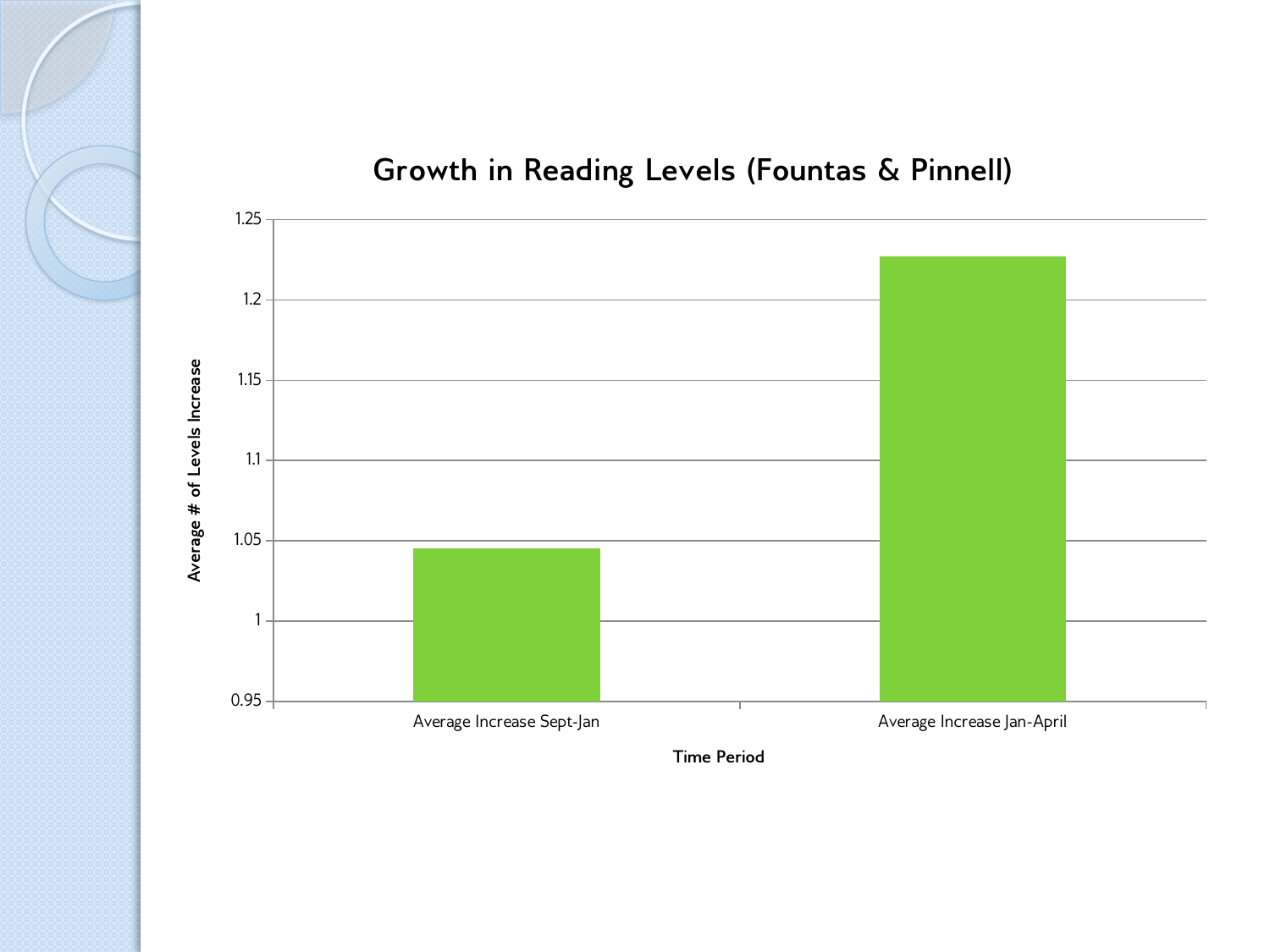

### Chart: Growth in Reading Levels (Fountas & Pinnell)

| Category |  |
|---|---|
| Average Increase Sept-Jan | 1.045454545454545 |
| Average Increase Jan-April | 1.227272727272727 |